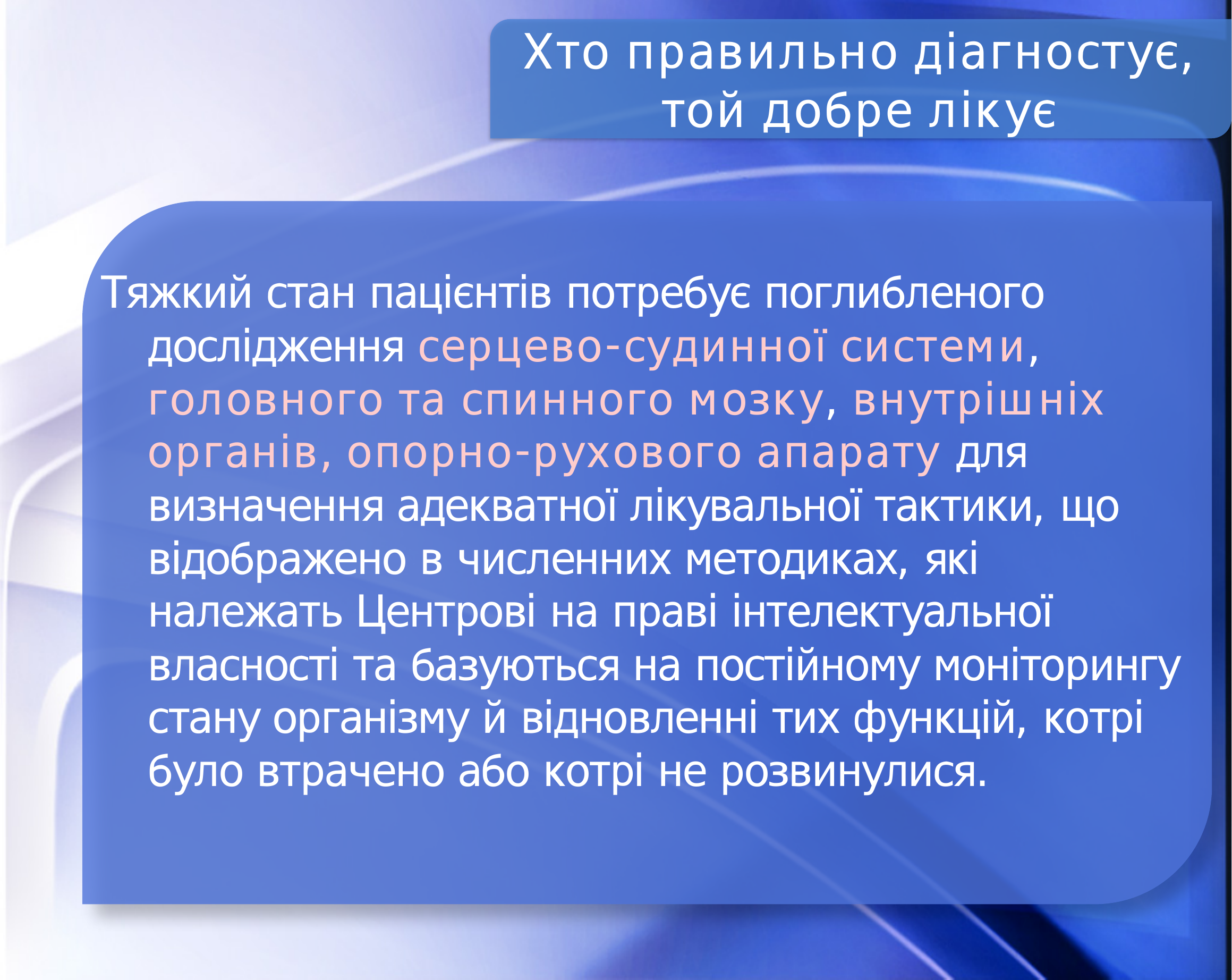

Хто правильно діагностує, той добре лікує

Тяжкий стан пацієнтів потребує поглибленого дослідження серцево-судинної системи, головного та спинного мозку, внутрішніх органів, опорно-рухового апарату для визначення адекватної лікувальної тактики, що відображено в численних методиках, які належать Центрові на праві інтелектуальної власності та базуються на постійному моніторингу стану організму й відновленні тих функцій, котрі було втрачено або котрі не розвинулися.